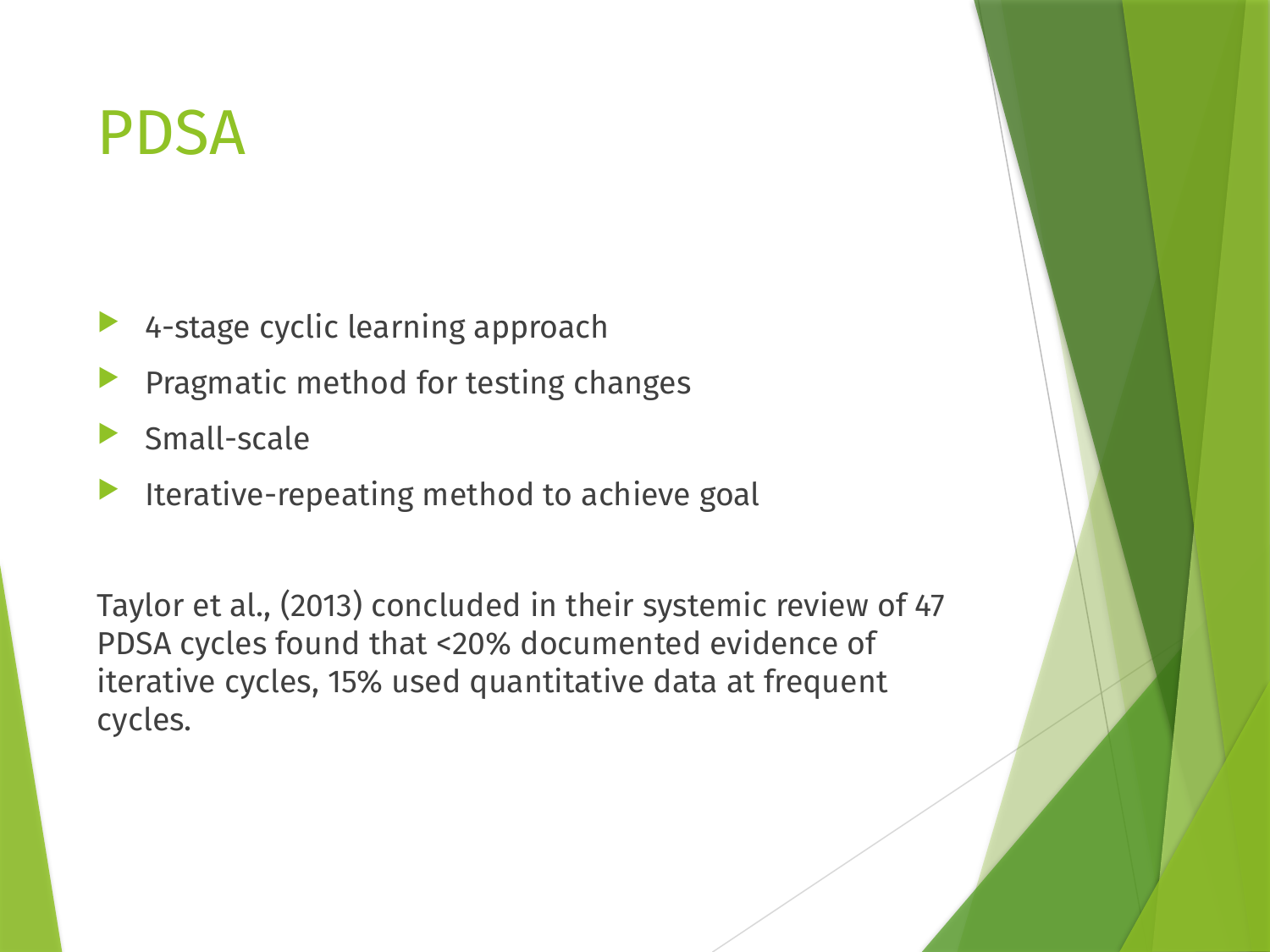

# PDSA
4-stage cyclic learning approach
Pragmatic method for testing changes
Small-scale
Iterative-repeating method to achieve goal

Taylor et al., (2013) concluded in their systemic review of 47 PDSA cycles found that <20% documented evidence of iterative cycles, 15% used quantitative data at frequent cycles.